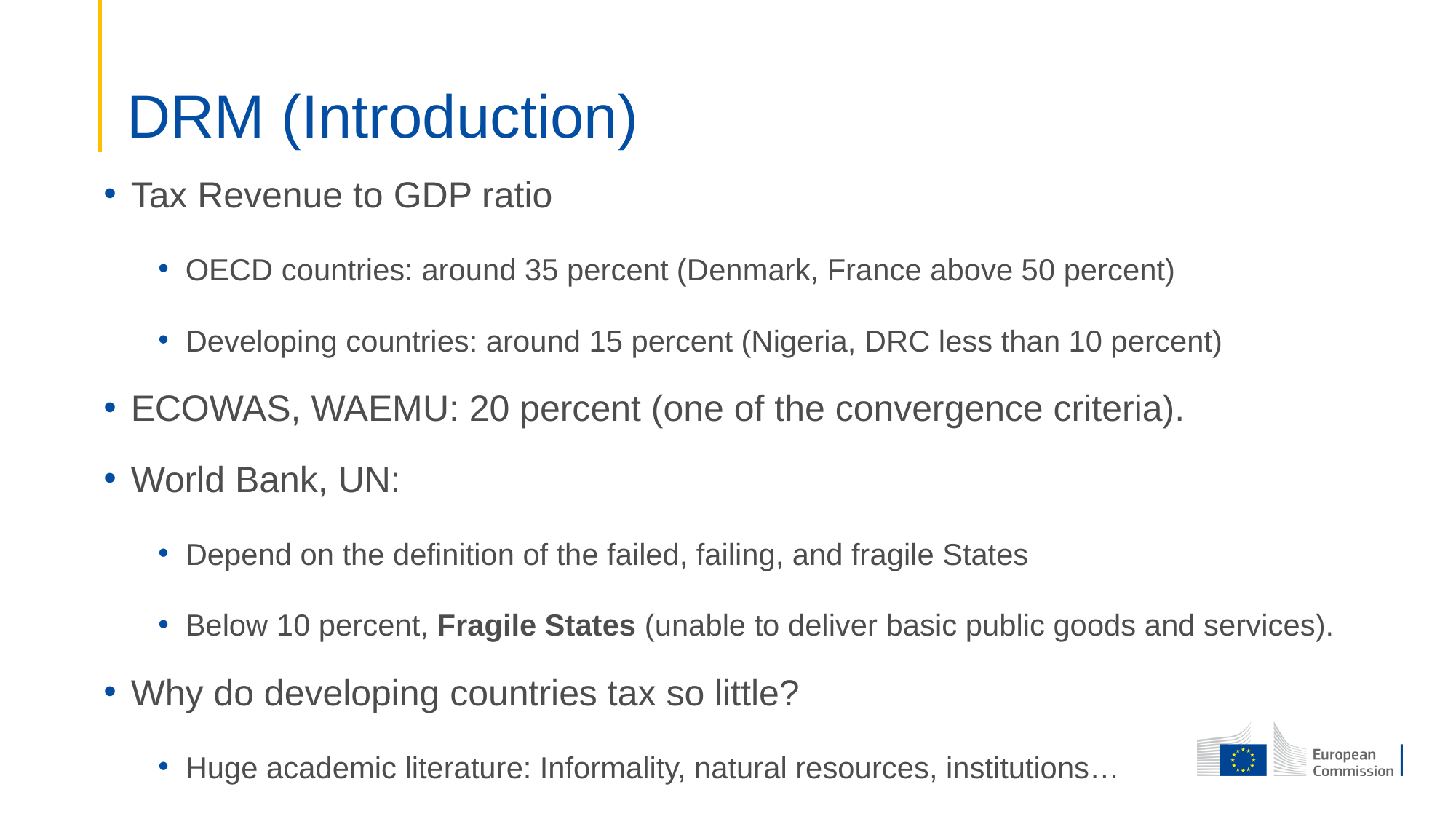

# DRM (Introduction)
Tax Revenue to GDP ratio
OECD countries: around 35 percent (Denmark, France above 50 percent)
Developing countries: around 15 percent (Nigeria, DRC less than 10 percent)
ECOWAS, WAEMU: 20 percent (one of the convergence criteria).
World Bank, UN:
Depend on the definition of the failed, failing, and fragile States
Below 10 percent, Fragile States (unable to deliver basic public goods and services).
Why do developing countries tax so little?
Huge academic literature: Informality, natural resources, institutions…